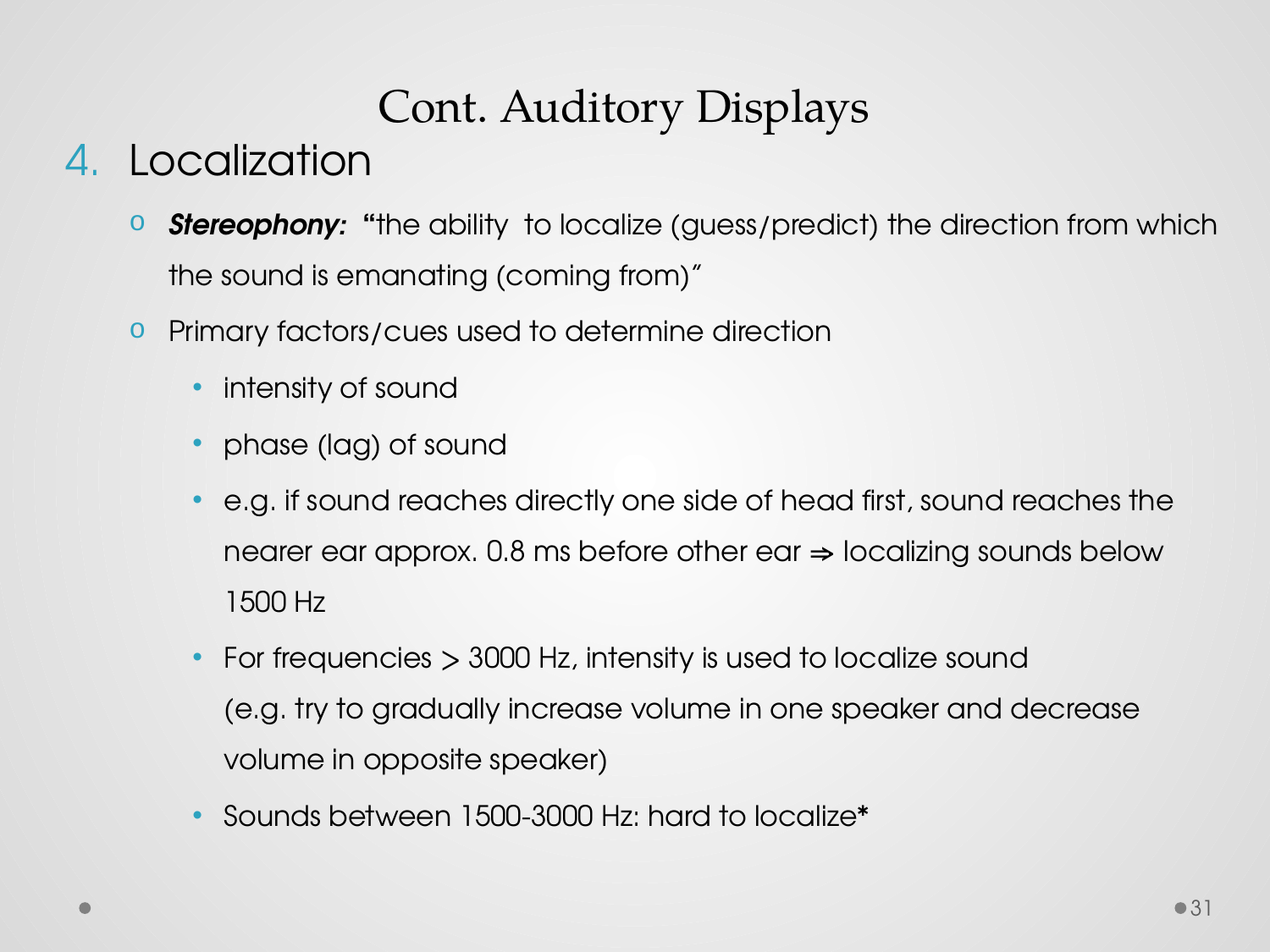

# Cont. Auditory Displays

Localization
Stereophony:  “the ability  to localize (guess/predict) the direction from which the sound is emanating (coming from)”
Primary factors/cues used to determine direction
intensity of sound
phase (lag) of sound
e.g. if sound reaches directly one side of head first, sound reaches the nearer ear approx. 0.8 ms before other ear ⇒ localizing sounds below 1500 Hz
For frequencies > 3000 Hz, intensity is used to localize sound
(e.g. try to gradually increase volume in one speaker and decrease volume in opposite speaker)
Sounds between 1500-3000 Hz: hard to localize*
31